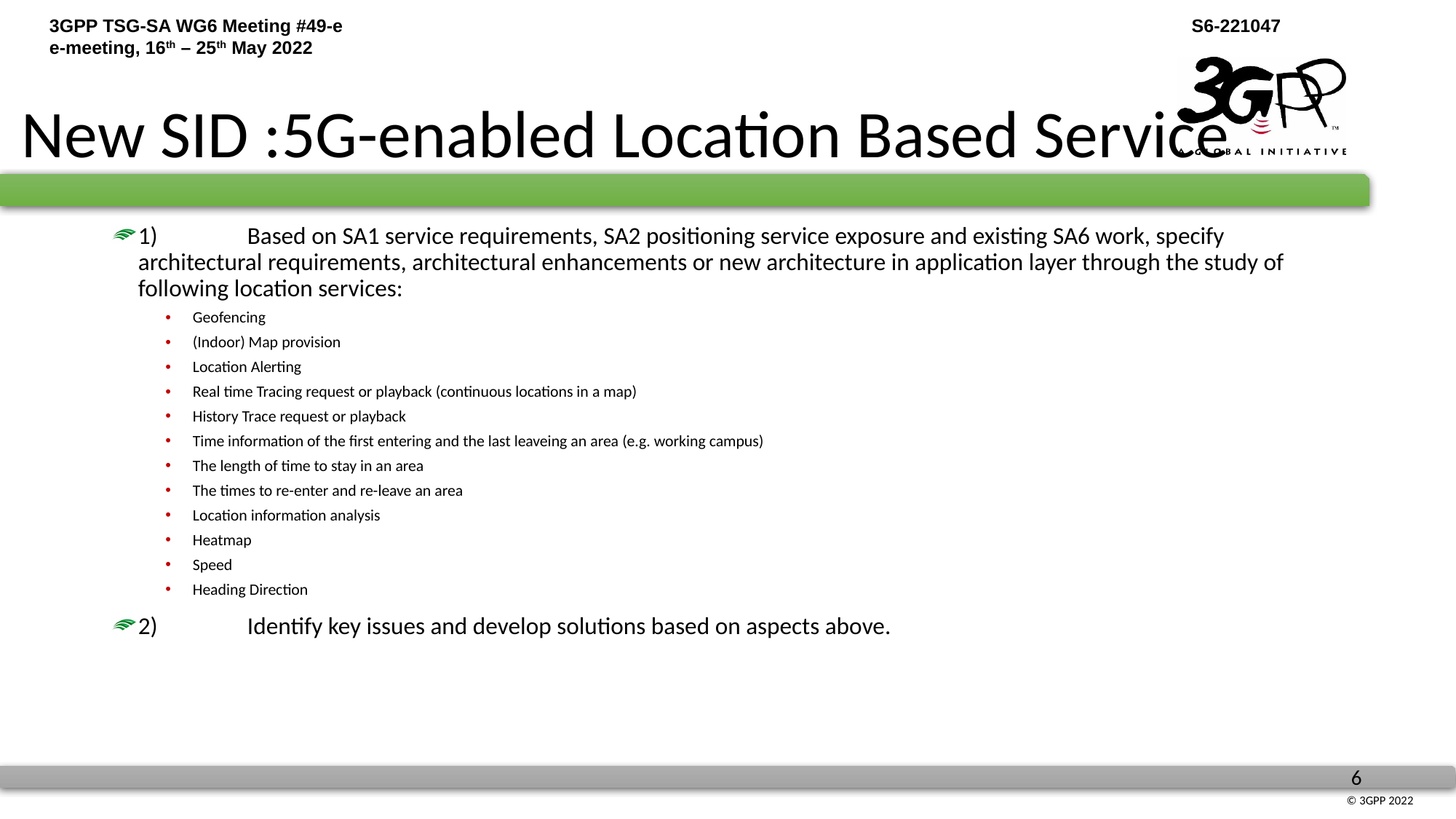

# New SID :5G-enabled Location Based Service
1)	Based on SA1 service requirements, SA2 positioning service exposure and existing SA6 work, specify architectural requirements, architectural enhancements or new architecture in application layer through the study of following location services:
Geofencing
(Indoor) Map provision
Location Alerting
Real time Tracing request or playback (continuous locations in a map)
History Trace request or playback
Time information of the first entering and the last leaveing an area (e.g. working campus)
The length of time to stay in an area
The times to re-enter and re-leave an area
Location information analysis
Heatmap
Speed
Heading Direction
2)	Identify key issues and develop solutions based on aspects above.